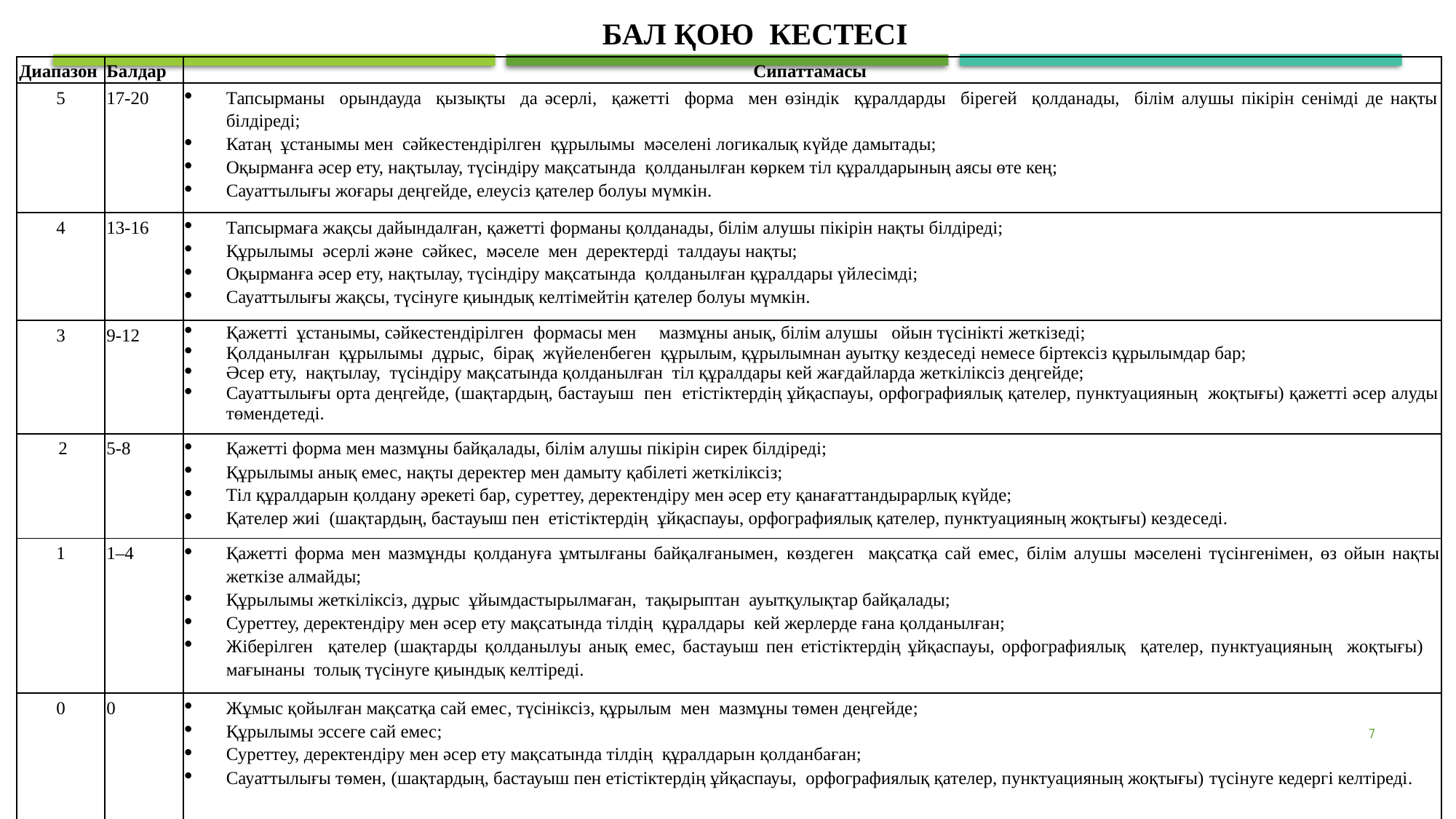

БАЛ ҚОЮ  КЕСТЕСІ
| Диапазон | Балдар | Сипаттамасы |
| --- | --- | --- |
| 5 | 17-20 | Тапсырманы орындауда қызықты да әсерлі, қажетті форма мен өзіндік құралдарды бірегей қолданады, білім алушы пікірін сенімді де нақты білдіреді; Катаң ұстанымы мен сәйкестендірілген құрылымы мәселені логикалық күйде дамытады; Оқырманға әсер ету, нақтылау, түсіндіру мақсатында қолданылған көркем тіл құралдарының аясы өте кең; Сауаттылығы жоғары деңгейде, елеусіз қателер болуы мүмкін. |
| 4 | 13-16 | Тапсырмаға жақсы дайындалған, қажетті форманы қолданады, білім алушы пікірін нақты білдіреді; Құрылымы әсерлі және сәйкес, мәселе мен деректерді талдауы нақты; Оқырманға әсер ету, нақтылау, түсіндіру мақсатында қолданылған құралдары үйлесімді; Сауаттылығы жақсы, түсінуге қиындық келтімейтін қателер болуы мүмкін. |
| 3 | 9-12 | Қажетті ұстанымы, сәйкестендірілген формасы мен мазмұны анық, білім алушы ойын түсінікті жеткізеді; Қолданылған құрылымы дұрыс, бірақ жүйеленбеген құрылым, құрылымнан ауытқу кездеседі немесе біртексіз құрылымдар бар; Әсер ету, нақтылау, түсіндіру мақсатында қолданылған тіл құралдары кей жағдайларда жеткіліксіз деңгейде; Сауаттылығы орта деңгейде, (шақтардың, бастауыш пен етістіктердің ұйқаспауы, орфографиялық қателер, пунктуацияның жоқтығы) қажетті әсер алуды төмендетеді. |
| 2 | 5-8 | Қажетті форма мен мазмұны байқалады, білім алушы пікірін сирек білдіреді; Құрылымы анық емес, нақты деректер мен дамыту қабілеті жеткіліксіз; Тіл құралдарын қолдану әрекеті бар, суреттеу, деректендіру мен әсер ету қанағаттандырарлық күйде; Қателер жиі (шақтардың, бастауыш пен етістіктердің ұйқаспауы, орфографиялық қателер, пунктуацияның жоқтығы) кездеседі. |
| 1 | 1–4 | Қажетті форма мен мазмұнды қолдануға ұмтылғаны байқалғанымен, көздеген мақсатқа сай емес, білім алушы мәселені түсінгенімен, өз ойын нақты жеткізе алмайды; Құрылымы жеткіліксіз, дұрыс ұйымдастырылмаған, тақырыптан ауытқулықтар байқалады; Суреттеу, деректендіру мен әсер ету мақсатында тілдің құралдары кей жерлерде ғана қолданылған; Жіберілген қателер (шақтарды қолданылуы анық емес, бастауыш пен етістіктердің ұйқаспауы, орфографиялық қателер, пунктуацияның жоқтығы) мағынаны толық түсінуге қиындық келтіреді. |
| 0 | 0 | Жұмыс қойылған мақсатқа сай емес, түсініксіз, құрылым мен мазмұны төмен деңгейде; Құрылымы эссеге сай емес; Суреттеу, деректендіру мен әсер ету мақсатында тілдің құралдарын қолданбаған; Сауаттылығы төмен, (шақтардың, бастауыш пен етістіктердің ұйқаспауы, орфографиялық қателер, пунктуацияның жоқтығы) түсінуге кедергі келтіреді. |

7